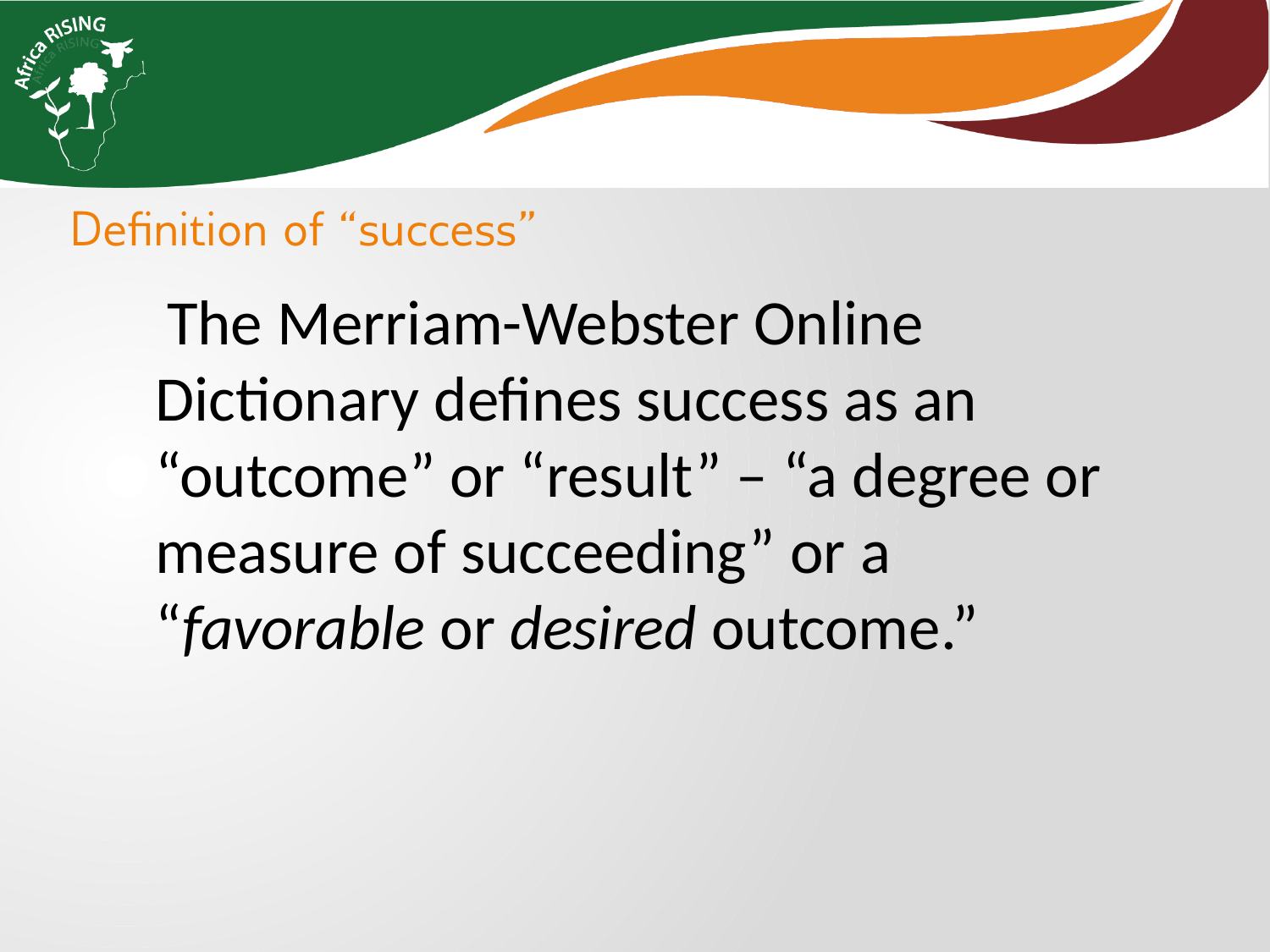

Definition of “success”
   The Merriam-Webster Online Dictionary defines success as an “outcome” or “result” – “a degree or measure of succeeding” or a “favorable or desired outcome.”